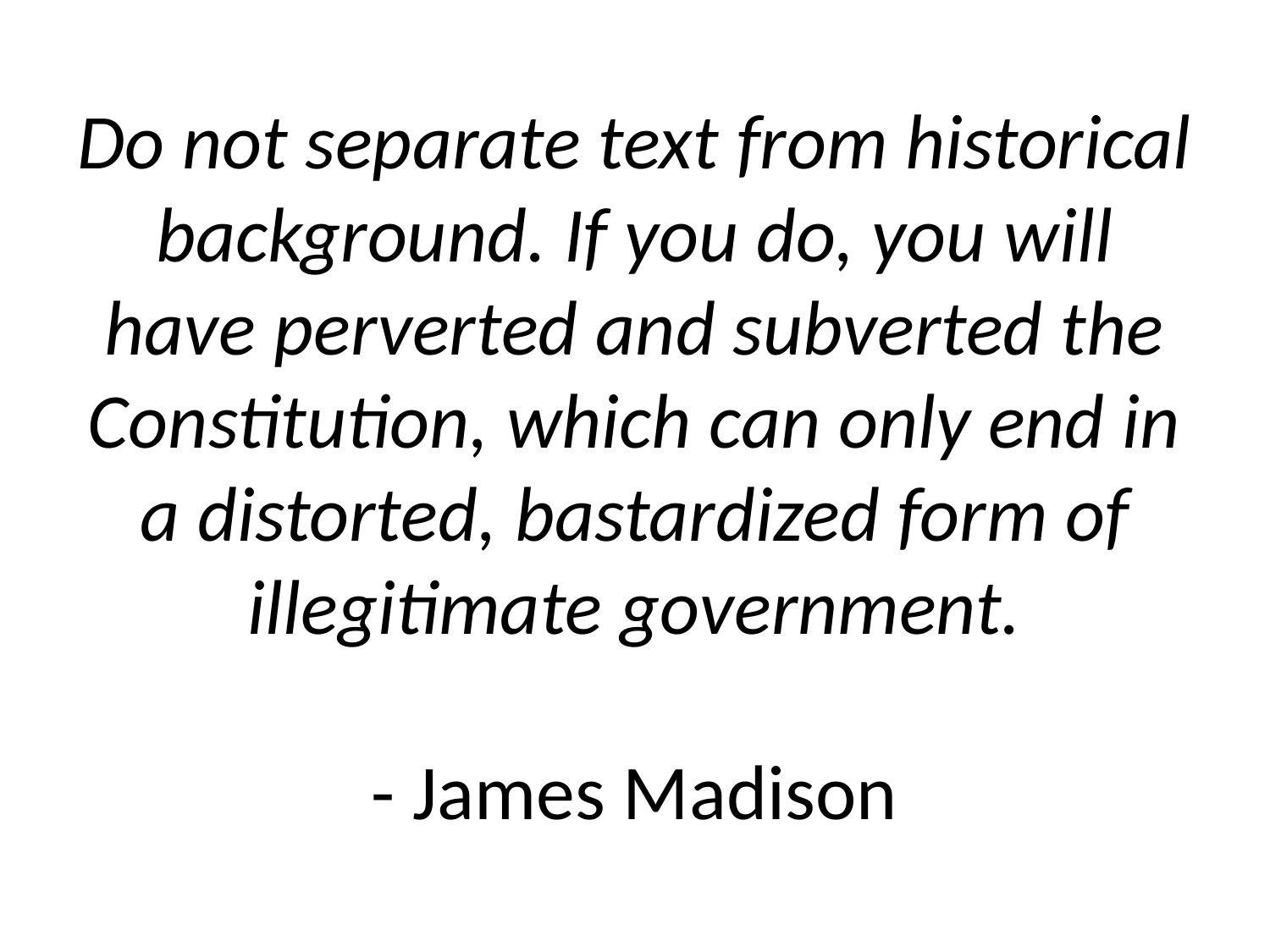

# Do not separate text from historical background. If you do, you will have perverted and subverted the Constitution, which can only end in a distorted, bastardized form of illegitimate government. - James Madison